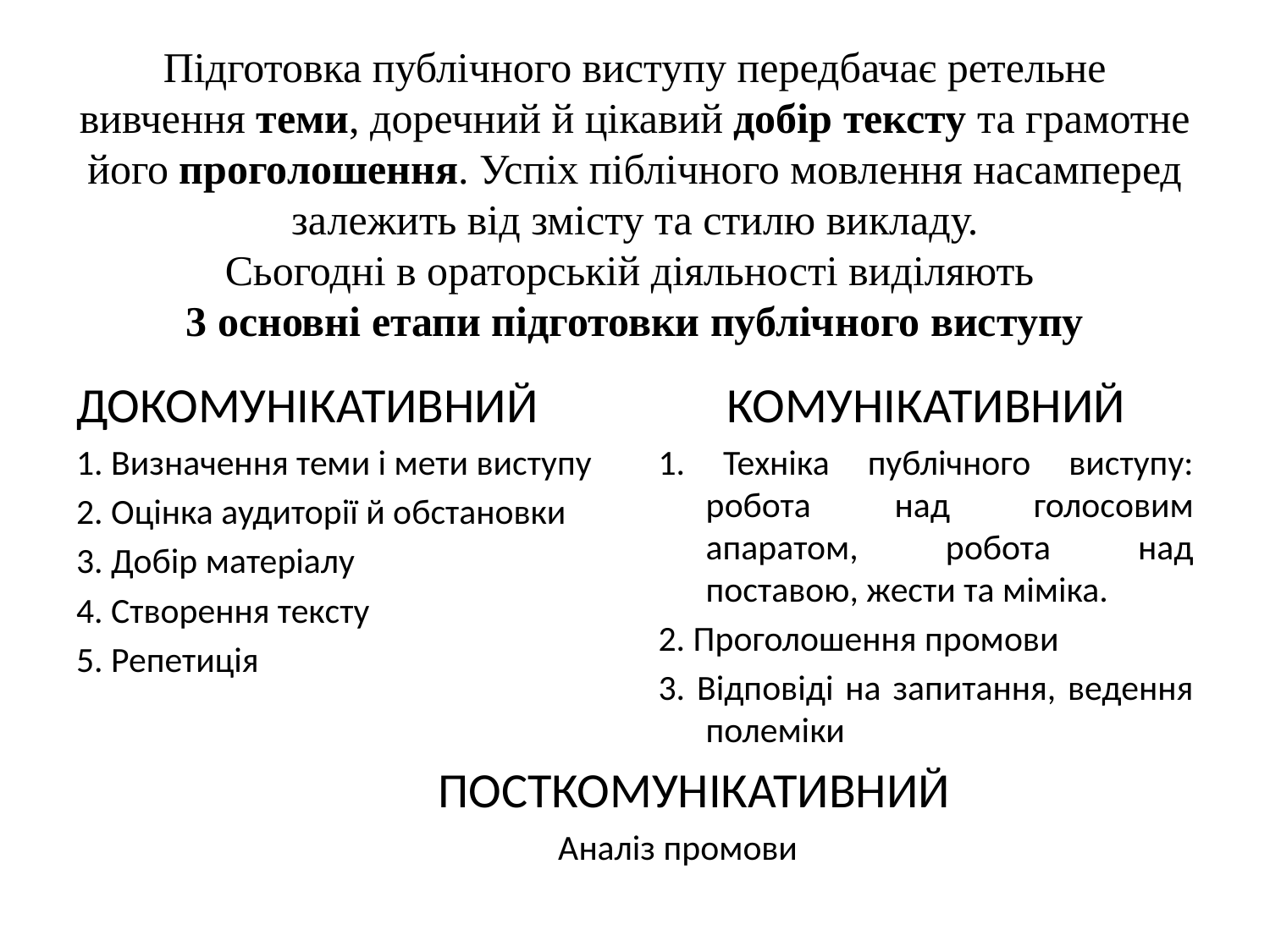

# Підготовка публічного виступу передбачає ретельне вивчення теми, доречний й цікавий добір тексту та грамотне його проголошення. Успіх піблічного мовлення насамперед залежить від змісту та стилю викладу. Сьогодні в ораторській діяльності виділяють 3 основні етапи підготовки публічного виступу
ДОКОМУНІКАТИВНИЙ
1. Визначення теми і мети виступу
2. Оцінка аудиторії й обстановки
3. Добір матеріалу
4. Створення тексту
5. Репетиція

ПОСТКОМУНІКАТИВНИЙ
                                         Аналіз промови
КОМУНІКАТИВНИЙ
1. Техніка публічного виступу: робота над голосовим апаратом, робота над поставою, жести та міміка.
2. Проголошення промови
3. Відповіді на запитання, ведення полеміки